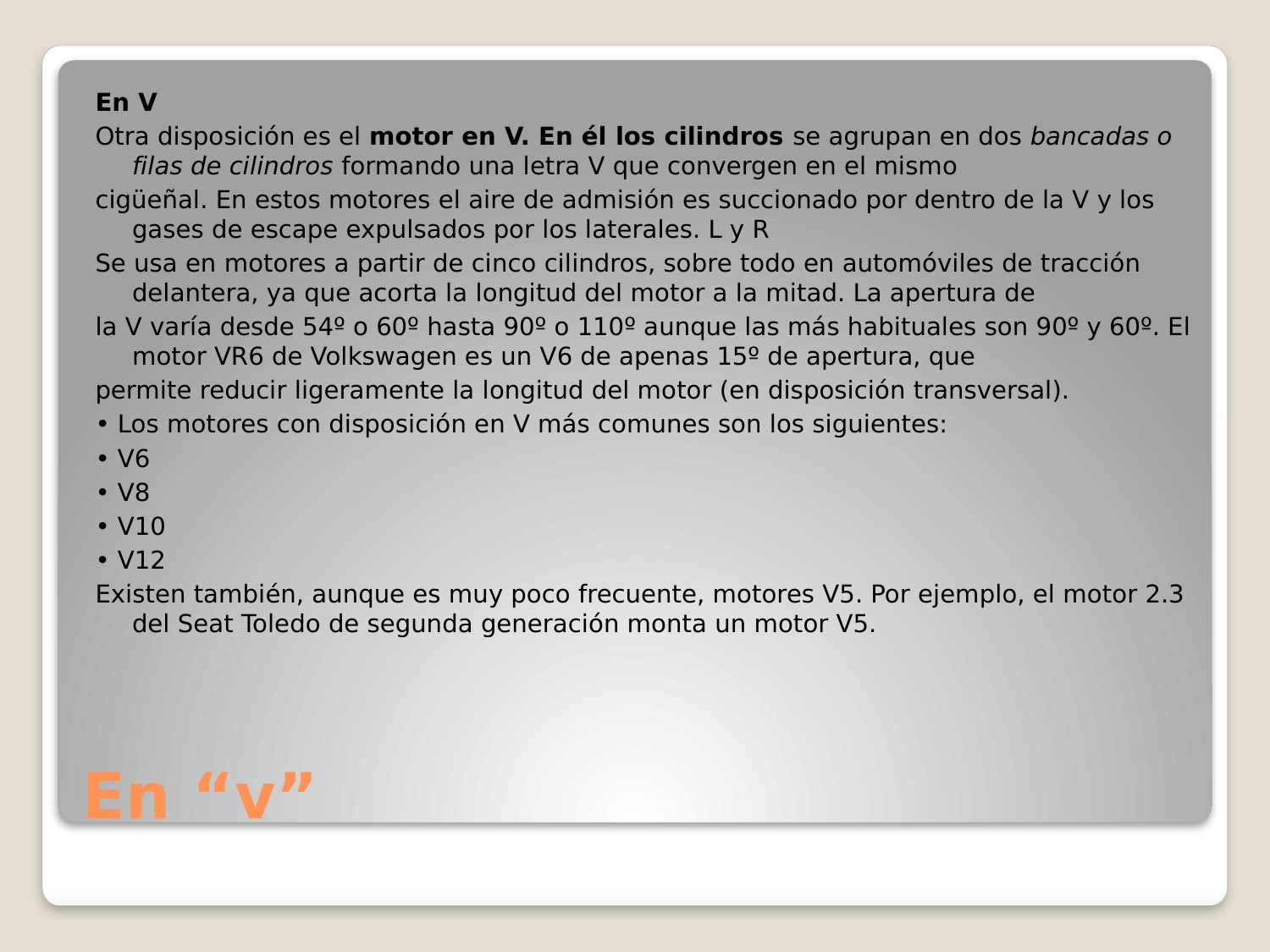

En V
Otra disposición es el motor en V. En él los cilindros se agrupan en dos bancadas o filas de cilindros formando una letra V que convergen en el mismo
cigüeñal. En estos motores el aire de admisión es succionado por dentro de la V y los gases de escape expulsados por los laterales. L y R
Se usa en motores a partir de cinco cilindros, sobre todo en automóviles de tracción delantera, ya que acorta la longitud del motor a la mitad. La apertura de
la V varía desde 54º o 60º hasta 90º o 110º aunque las más habituales son 90º y 60º. El motor VR6 de Volkswagen es un V6 de apenas 15º de apertura, que
permite reducir ligeramente la longitud del motor (en disposición transversal).
• Los motores con disposición en V más comunes son los siguientes:
• V6
• V8
• V10
• V12
Existen también, aunque es muy poco frecuente, motores V5. Por ejemplo, el motor 2.3 del Seat Toledo de segunda generación monta un motor V5.
# En “v”